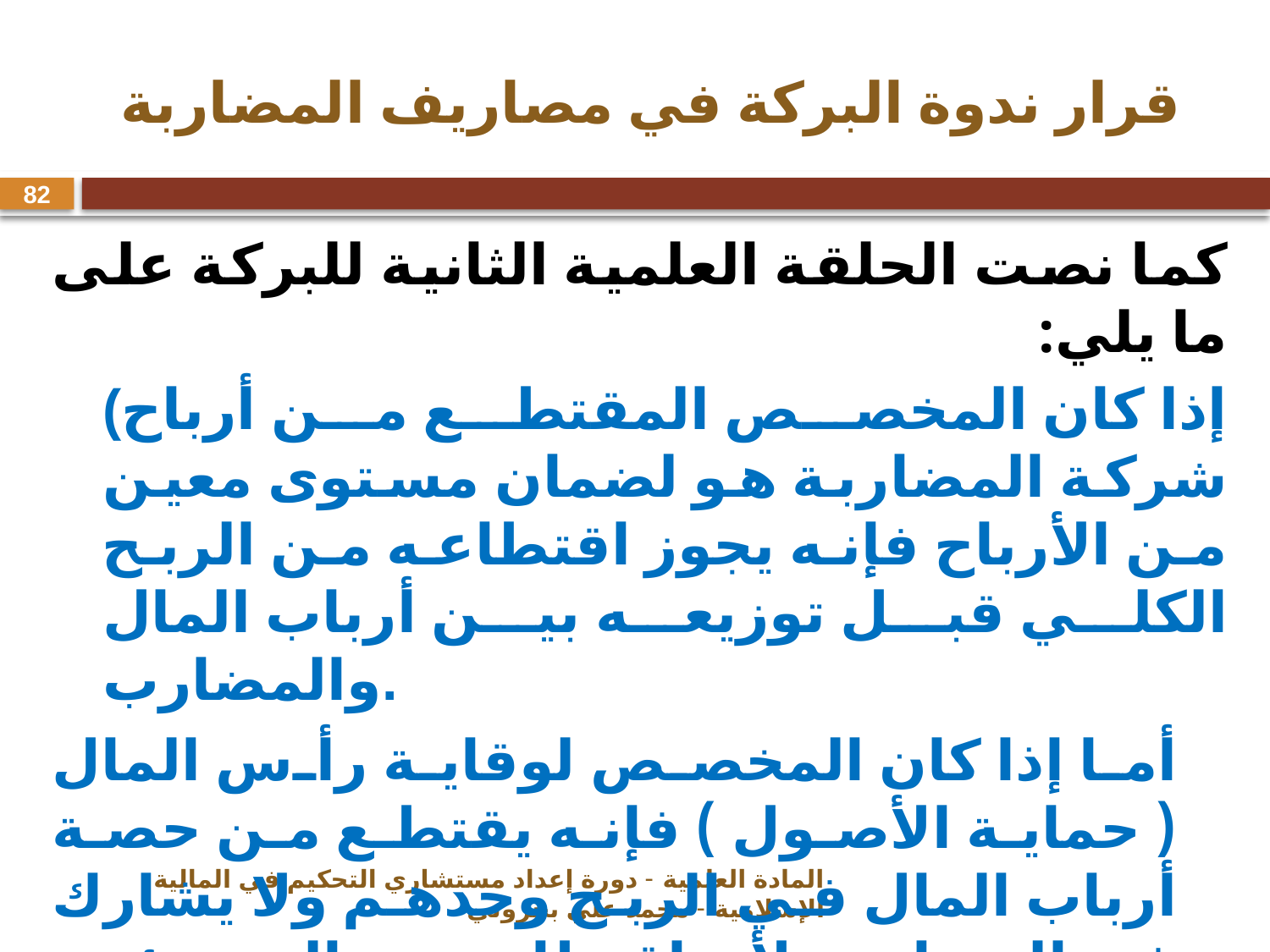

# قرار ندوة البركة في مصاريف المضاربة
82
كما نصت الحلقة العلمية الثانية للبركة على ما يلي:
(إذا كان المخصص المقتطع من أرباح شركة المضاربة هو لضمان مستوى معين من الأرباح فإنه يجوز اقتطاعه من الربح الكلي قبل توزيعه بين أرباب المال والمضارب.
أما إذا كان المخصص لوقاية رأس المال ( حماية الأصول ) فإنه يقتطع من حصة أرباب المال في الربح وحدهم ولا يشارك فيه المضارب. لأن اقتطاعه من الربح يؤدي إلى مشاركة المضارب في تحمل خسارة رأس المال وهي ممنوعة شرعا).
المادة العلمية - دورة إعداد مستشاري التحكيم في المالية الإسلامية - محمد علي بحروني